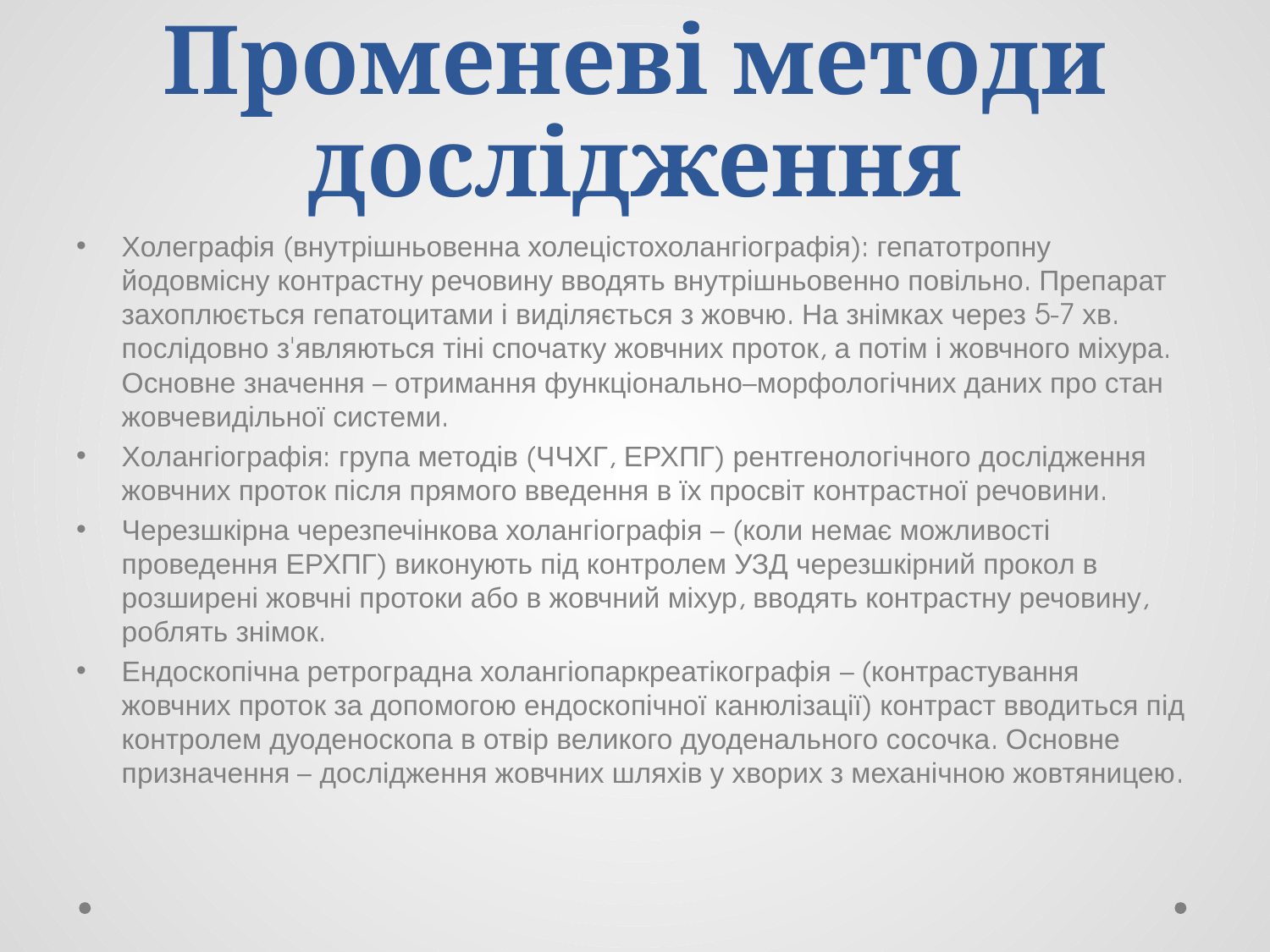

# Променеві методи дослідження
Холеграфія (внутрішньовенна холецістохолангіографія): гепатотропну йодовмісну контрастну речовину вводять внутрішньовенно повільно. Препарат захоплюється гепатоцитами і виділяється з жовчю. На знімках через 5-7 хв. послідовно з'являються тіні спочатку жовчних проток, а потім і жовчного міхура. Основне значення – отримання функціонально–морфологічних даних про стан жовчевидільної системи.
Холангіографія: група методів (ЧЧХГ, ЕРХПГ) рентгенологічного дослідження жовчних проток після прямого введення в їх просвіт контрастної речовини.
Черезшкірна черезпечінкова холангіографія – (коли немає можливості проведення ЕРХПГ) виконують під контролем УЗД черезшкірний прокол в розширені жовчні протоки або в жовчний міхур, вводять контрастну речовину, роблять знімок.
Ендоскопічна ретроградна холангіопаркреатікографія – (контрастування жовчних проток за допомогою ендоскопічної канюлізації) контраст вводиться під контролем дуоденоскопа в отвір великого дуоденального сосочка. Основне призначення – дослідження жовчних шляхів у хворих з механічною жовтяницею.